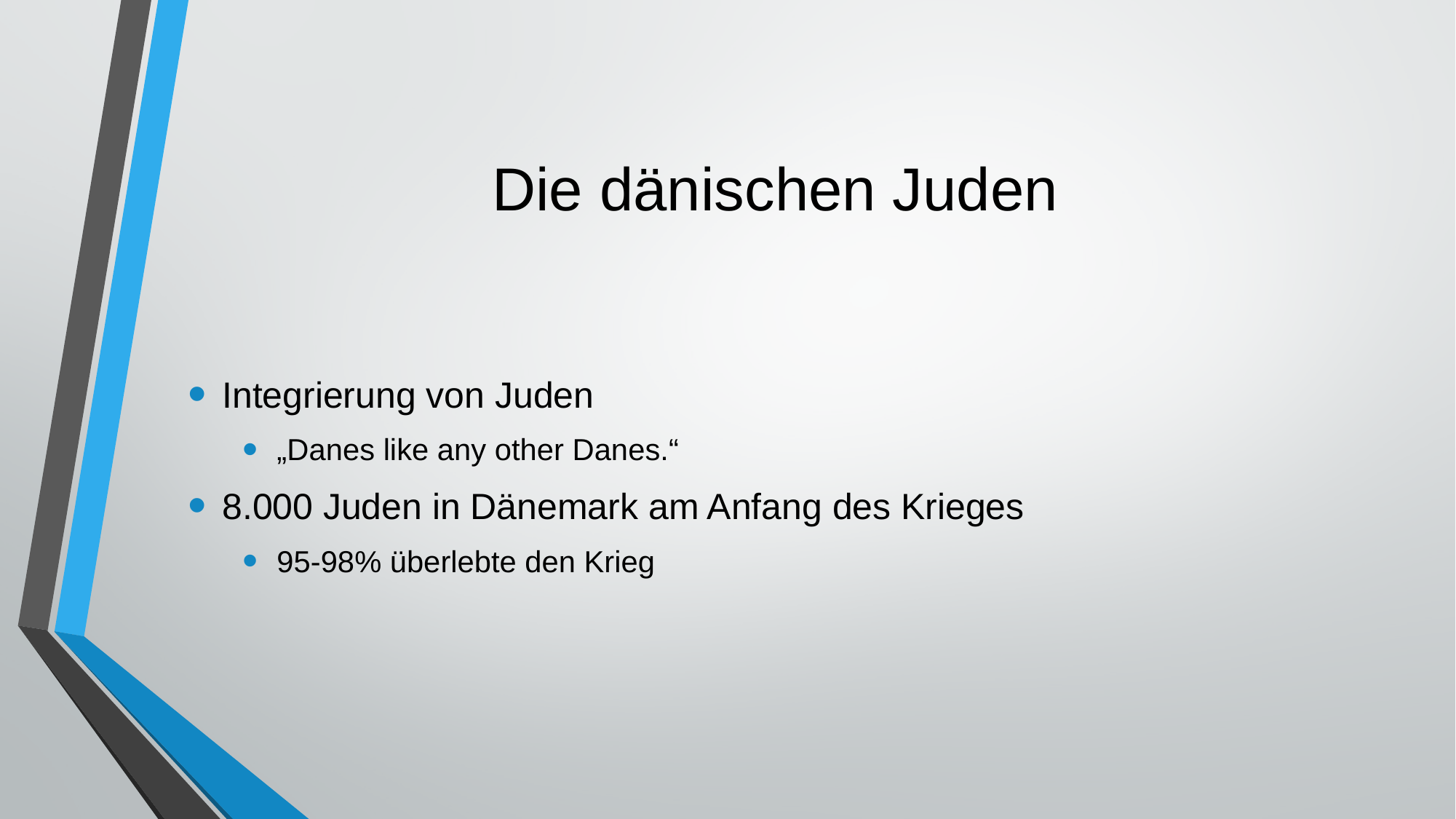

# Die dänischen Juden
Integrierung von Juden
„Danes like any other Danes.“
8.000 Juden in Dänemark am Anfang des Krieges
95-98% überlebte den Krieg